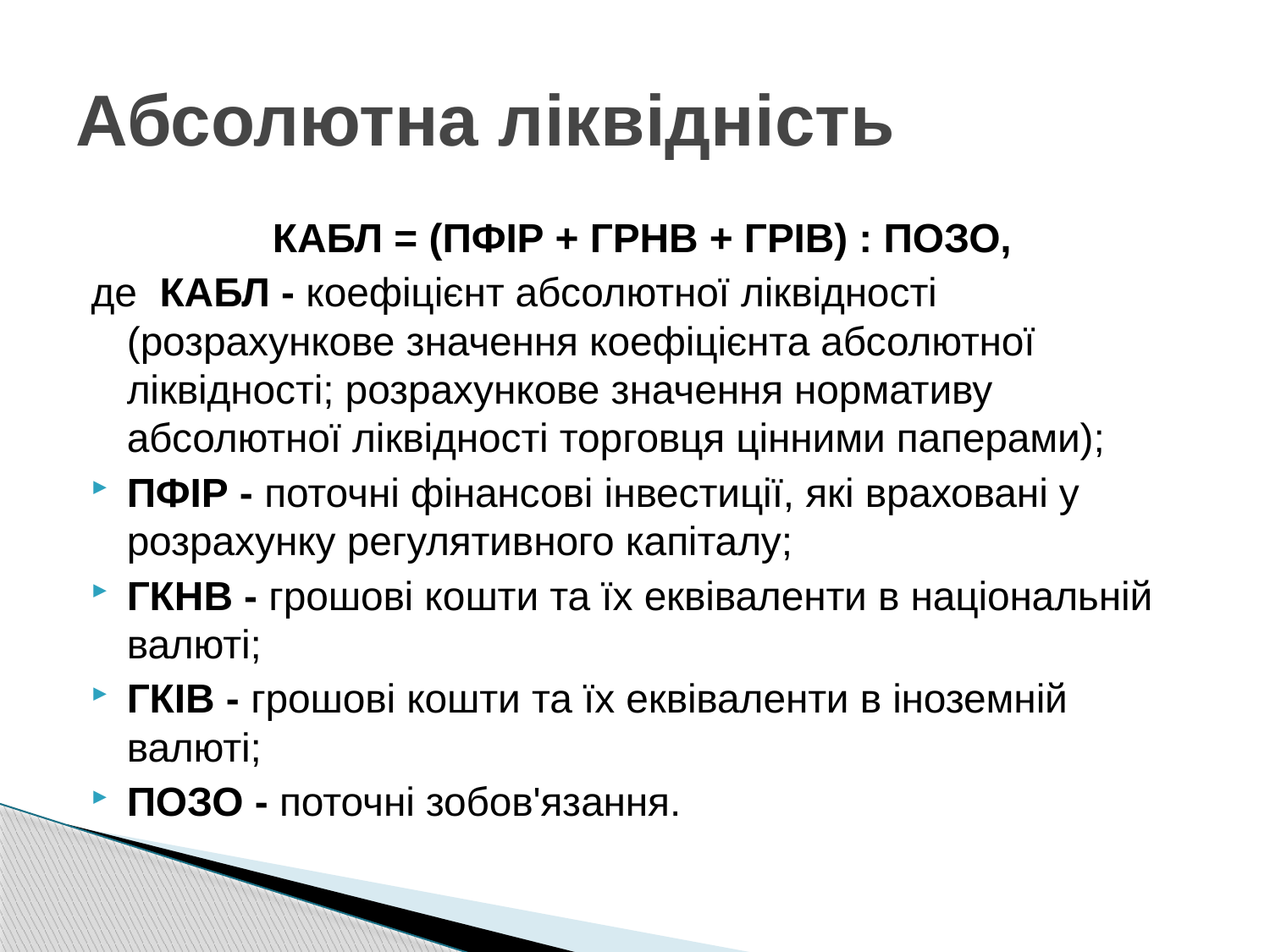

# Абсолютна ліквідність
КАБЛ = (ПФІР + ГРНВ + ГРІВ) : ПОЗО,
де  КАБЛ - коефіцієнт абсолютної ліквідності (розрахункове значення коефіцієнта абсолютної ліквідності; розрахункове значення нормативу абсолютної ліквідності торговця цінними паперами);
ПФІР - поточні фінансові інвестиції, які враховані у розрахунку регулятивного капіталу;
ГКНВ - грошові кошти та їх еквіваленти в національній валюті;
ГКІВ - грошові кошти та їх еквіваленти в іноземній валюті;
ПОЗО - поточні зобов'язання.